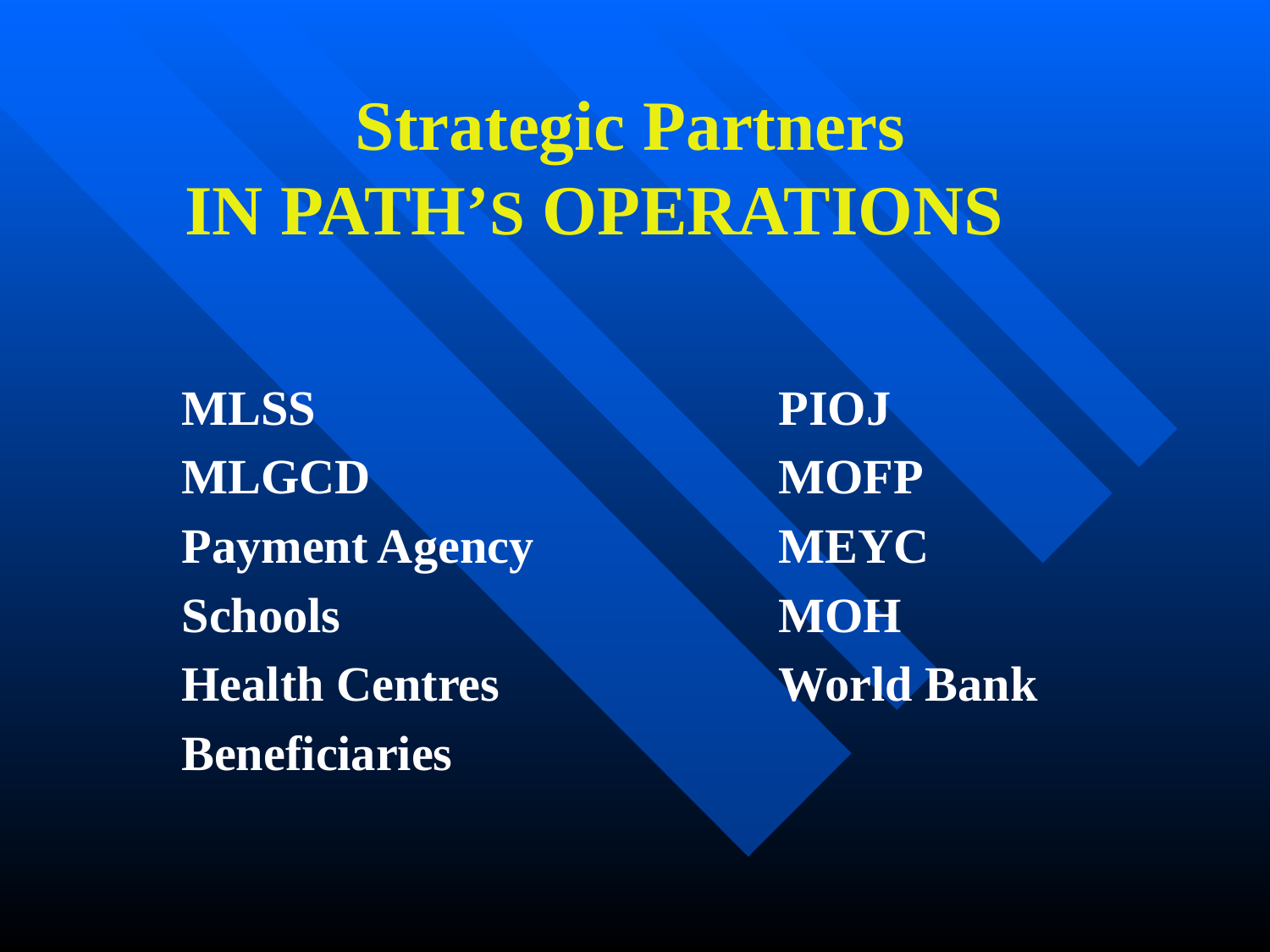

# Strategic Partners IN PATH’S OPERATIONS

MLSS
MLGCD
Payment Agency
Schools
Health Centres
Beneficiaries

PIOJ
MOFP
MEYC
MOH
World Bank